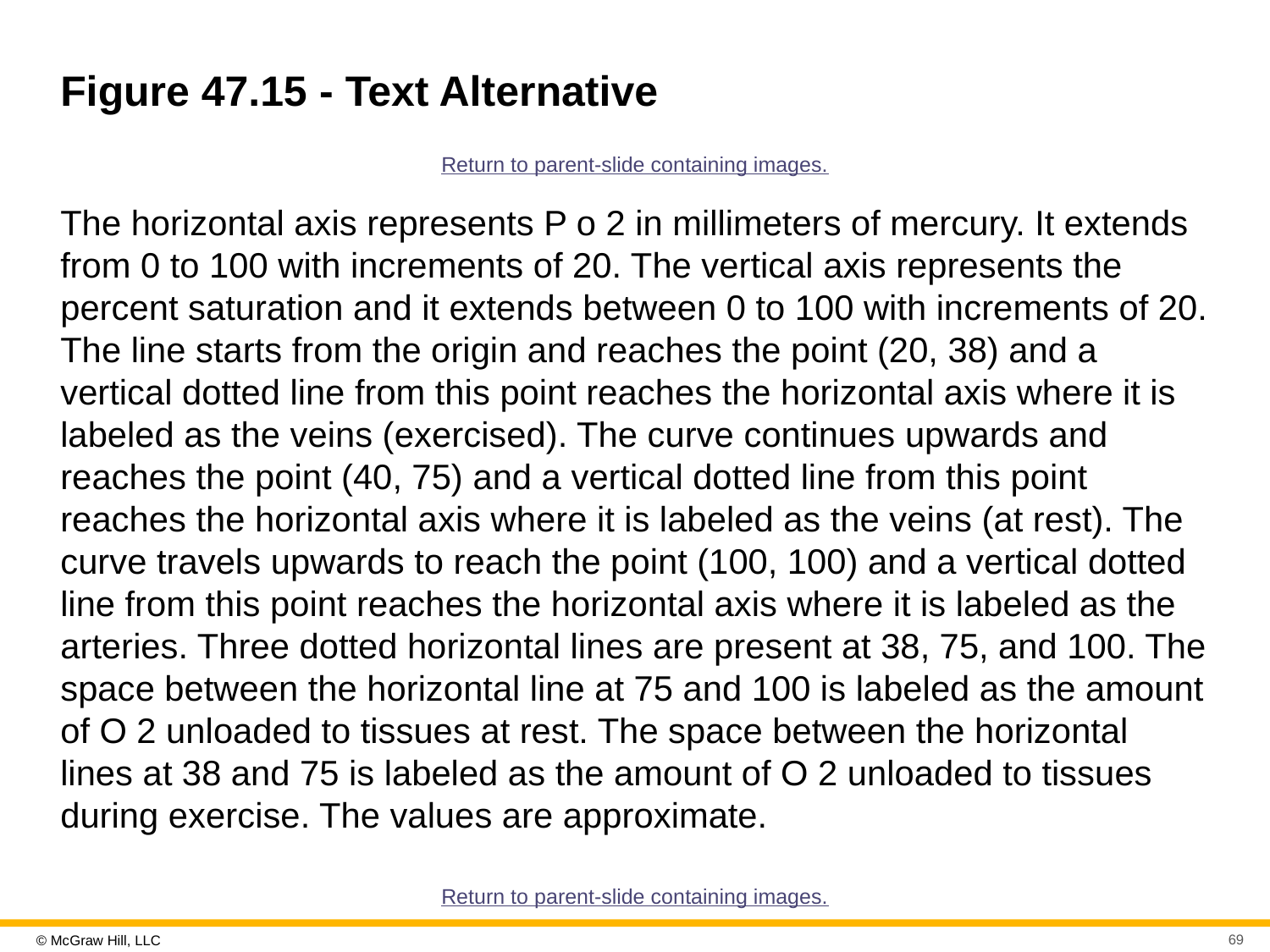

# Figure 47.15 - Text Alternative
Return to parent-slide containing images.
The horizontal axis represents P o 2 in millimeters of mercury. It extends from 0 to 100 with increments of 20. The vertical axis represents the percent saturation and it extends between 0 to 100 with increments of 20. The line starts from the origin and reaches the point (20, 38) and a vertical dotted line from this point reaches the horizontal axis where it is labeled as the veins (exercised). The curve continues upwards and reaches the point (40, 75) and a vertical dotted line from this point reaches the horizontal axis where it is labeled as the veins (at rest). The curve travels upwards to reach the point (100, 100) and a vertical dotted line from this point reaches the horizontal axis where it is labeled as the arteries. Three dotted horizontal lines are present at 38, 75, and 100. The space between the horizontal line at 75 and 100 is labeled as the amount of O 2 unloaded to tissues at rest. The space between the horizontal lines at 38 and 75 is labeled as the amount of O 2 unloaded to tissues during exercise. The values are approximate.
Return to parent-slide containing images.
69